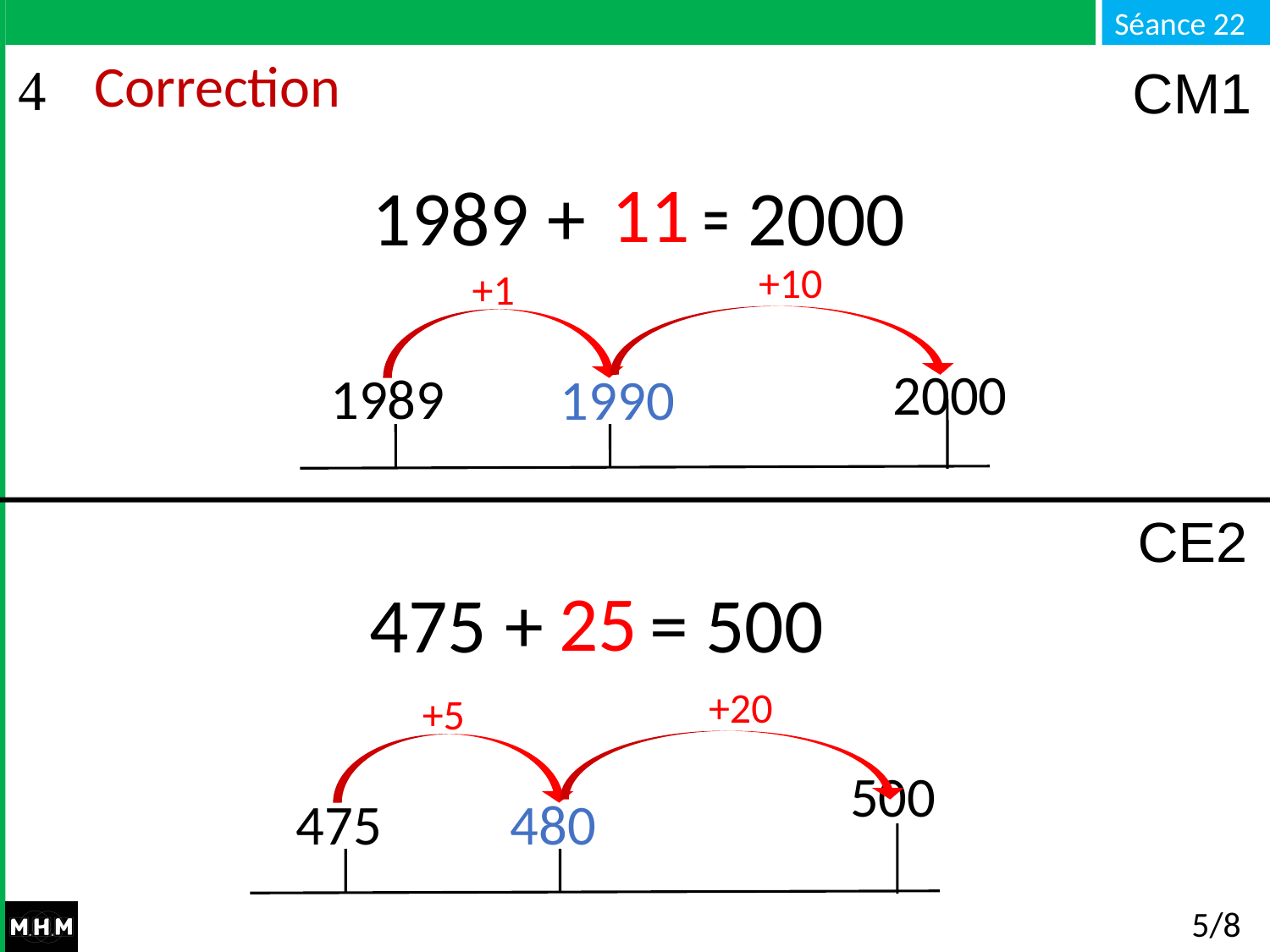

# Correction
CM1
11
 1989 + …  = 2000
+10
+1

2000
1989
1990

CE2
25
 475 + …  = 500
+20
+5

500
475
480
5/8